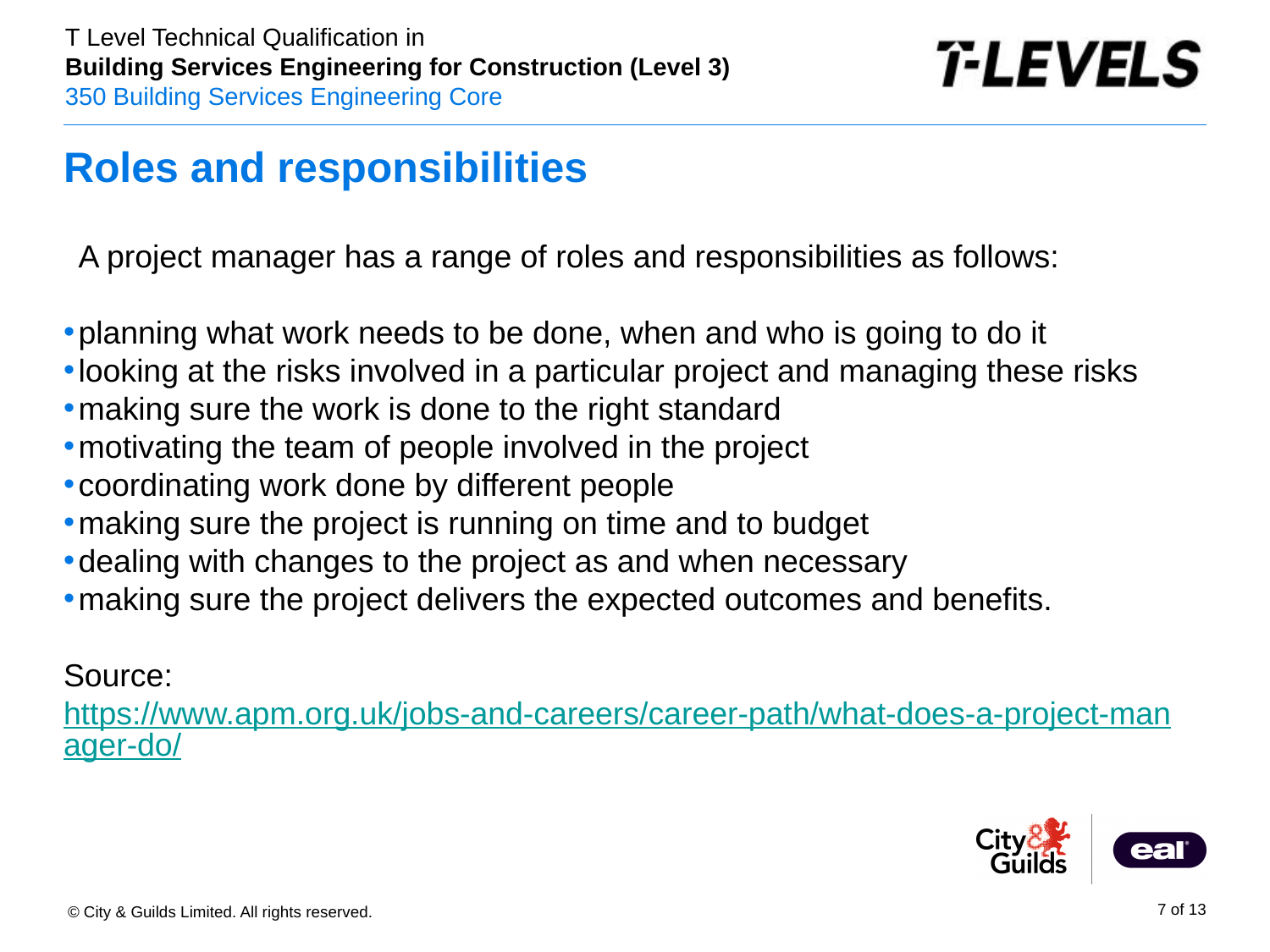

# Roles and responsibilities

PowerPoint presentation
A project manager has a range of roles and responsibilities as follows:

planning what work needs to be done, when and who is going to do it
looking at the risks involved in a particular project and managing these risks
making sure the work is done to the right standard
motivating the team of people involved in the project
coordinating work done by different people
making sure the project is running on time and to budget
dealing with changes to the project as and when necessary
making sure the project delivers the expected outcomes and benefits.

Source: https://www.apm.org.uk/jobs-and-careers/career-path/what-does-a-project-manager-do/